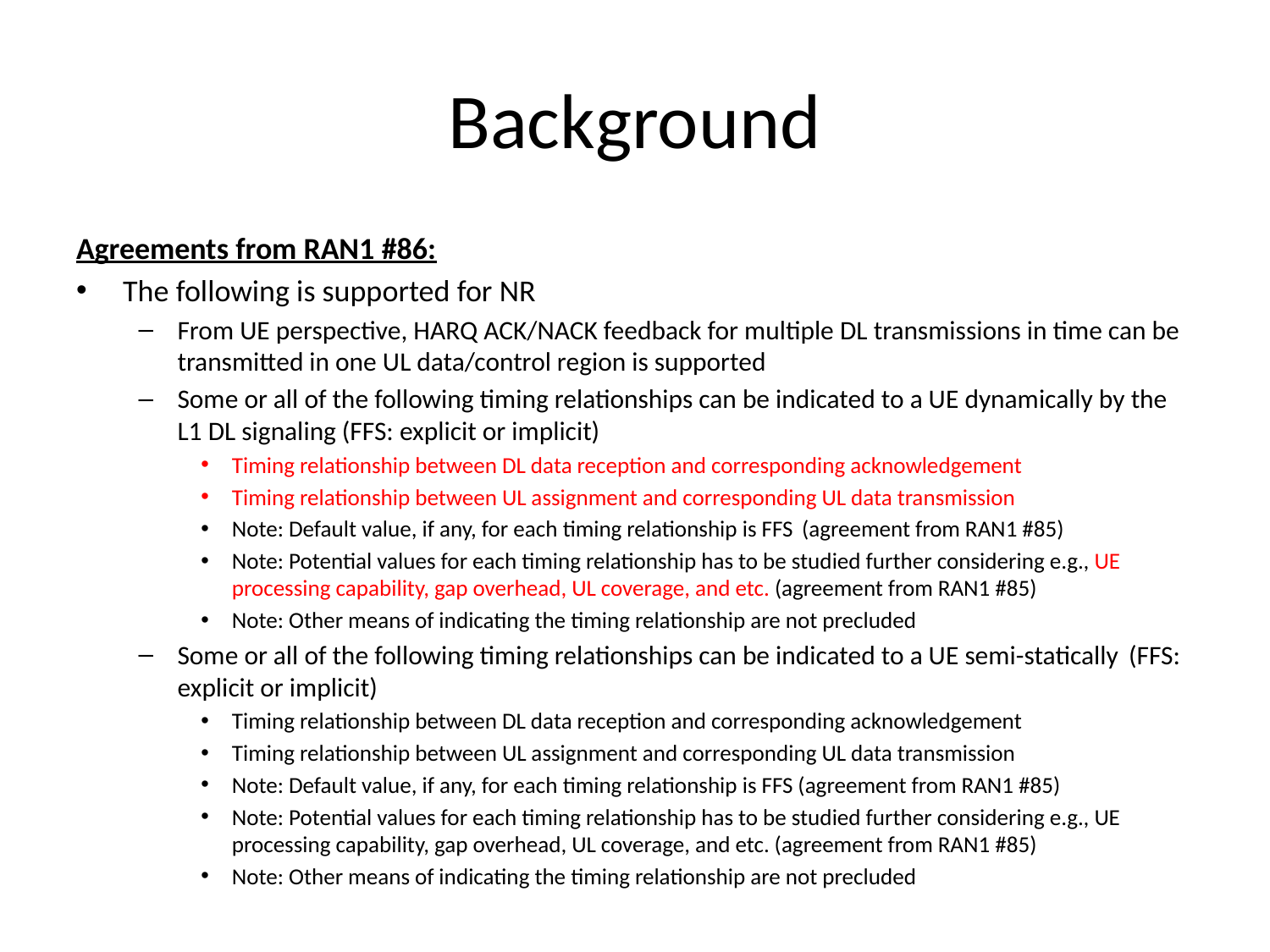

# Background
Agreements from RAN1 #86:
The following is supported for NR
From UE perspective, HARQ ACK/NACK feedback for multiple DL transmissions in time can be transmitted in one UL data/control region is supported
Some or all of the following timing relationships can be indicated to a UE dynamically by the L1 DL signaling (FFS: explicit or implicit)
Timing relationship between DL data reception and corresponding acknowledgement
Timing relationship between UL assignment and corresponding UL data transmission
Note: Default value, if any, for each timing relationship is FFS  (agreement from RAN1 #85)
Note: Potential values for each timing relationship has to be studied further considering e.g., UE processing capability, gap overhead, UL coverage, and etc. (agreement from RAN1 #85)
Note: Other means of indicating the timing relationship are not precluded
Some or all of the following timing relationships can be indicated to a UE semi-statically  (FFS: explicit or implicit)
Timing relationship between DL data reception and corresponding acknowledgement
Timing relationship between UL assignment and corresponding UL data transmission
Note: Default value, if any, for each timing relationship is FFS (agreement from RAN1 #85)
Note: Potential values for each timing relationship has to be studied further considering e.g., UE processing capability, gap overhead, UL coverage, and etc. (agreement from RAN1 #85)
Note: Other means of indicating the timing relationship are not precluded